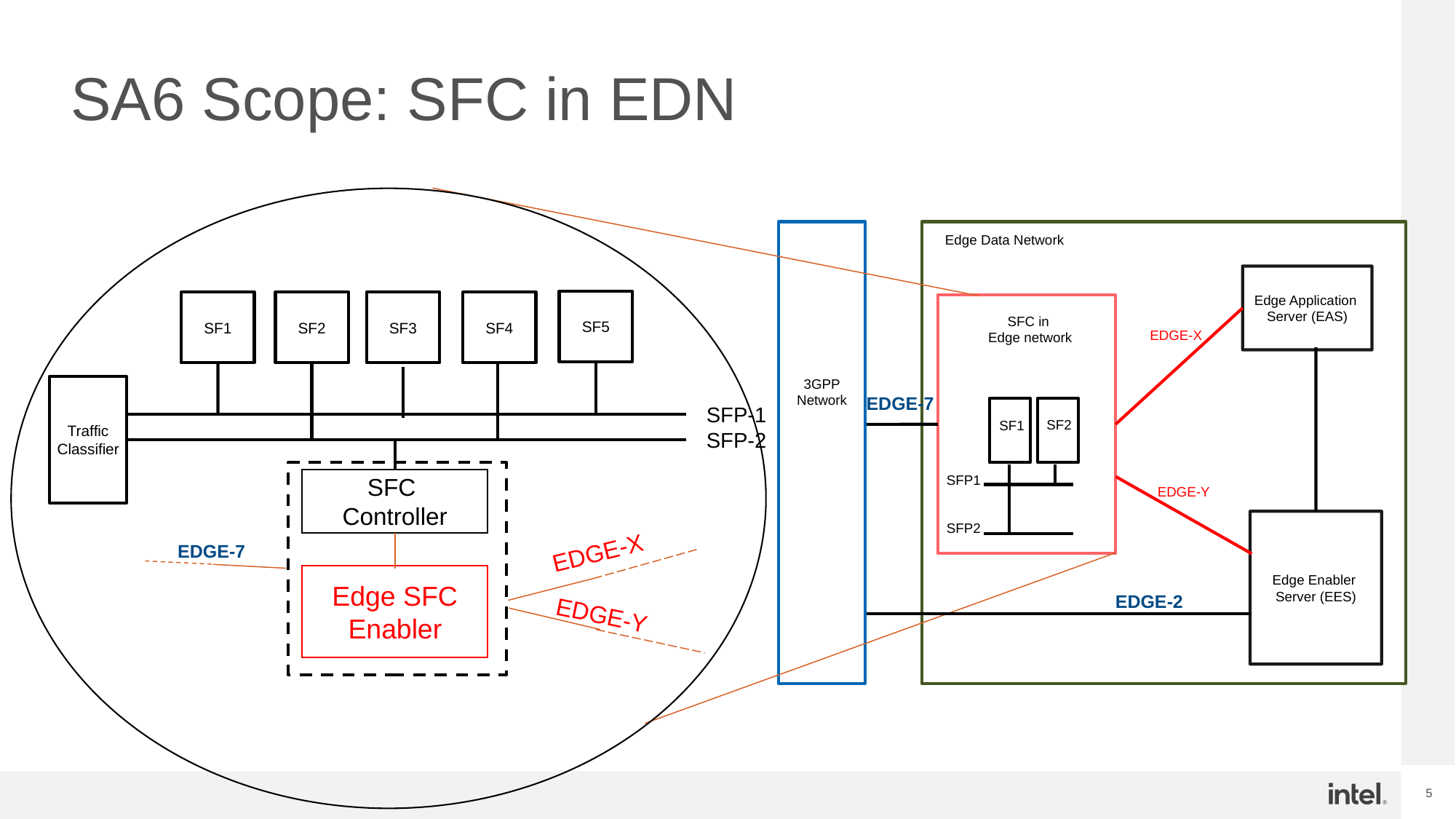

SA6 Scope: SFC in EDN

SF5
SF1
SF2
SF3
SF4
Traffic Classifier
SFP-1
SFP-2
SFC
Controller
EDGE-X
Edge SFC Enabler
EDGE-Y

Edge Data Network
Edge Application
Server (EAS)

SFC in
Edge network
EDGE-X
3GPP
Network

SF2
SF1
SFP1
EDGE-Y
SFP2
EDGE-7

EDGE-7
Edge Enabler
Server (EES)
EDGE-2